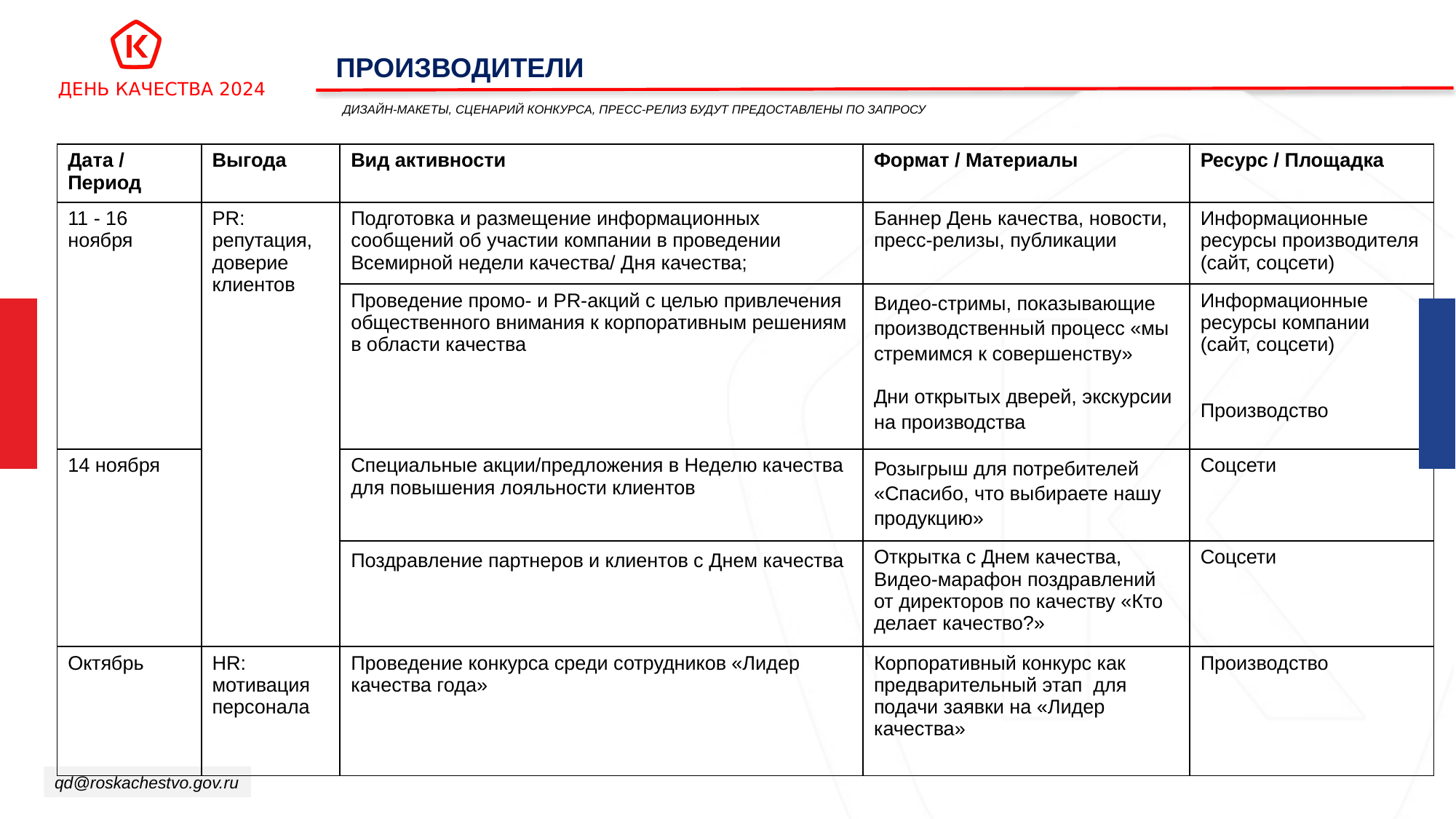

ПРОИЗВОДИТЕЛИ
| Дата / Период | Выгода | Вид активности | Формат / Материалы | Ресурс / Площадка |
| --- | --- | --- | --- | --- |
| 11 - 16 ноября | PR: репутация, доверие клиентов | Подготовка и размещение информационных сообщений об участии компании в проведении Всемирной недели качества/ Дня качества; | Баннер День качества, новости, пресс-релизы, публикации | Информационные ресурсы производителя (сайт, соцсети) |
|  |  | Проведение промо- и PR-акций с целью привлечения общественного внимания к корпоративным решениям в области качества | Видео-стримы, показывающие производственный процесс «мы стремимся к совершенству» Дни открытых дверей, экскурсии на производства | Информационные ресурсы компании (сайт, соцсети) Производство |
| 14 ноября |  | Специальные акции/предложения в Неделю качества для повышения лояльности клиентов | Розыгрыш для потребителей «Спасибо, что выбираете нашу продукцию» | Соцсети |
|  |  | Поздравление партнеров и клиентов с Днем качества | Открытка с Днем качества, Видео-марафон поздравлений от директоров по качеству «Кто делает качество?» | Соцсети |
| Октябрь | HR: мотивация персонала | Проведение конкурса среди сотрудников «Лидер качества года» | Корпоративный конкурс как предварительный этап для подачи заявки на «Лидер качества» | Производство |